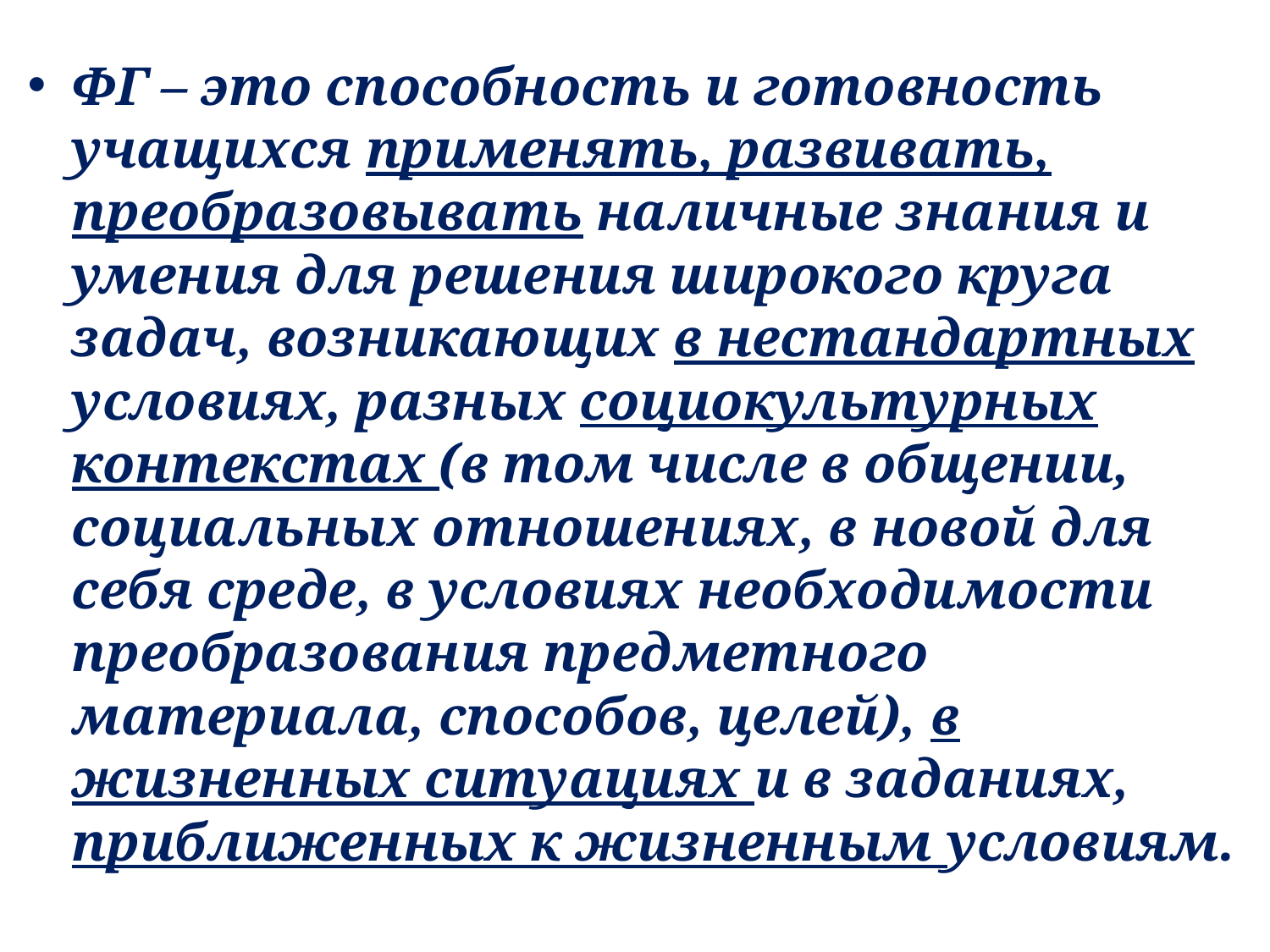

ФГ – это способность и готовность учащихся применять, развивать, преобразовывать наличные знания и умения для решения широкого круга задач, возникающих в нестандартных условиях, разных социокультурных контекстах (в том числе в общении, социальных отношениях, в новой для себя среде, в условиях необходимости преобразования предметного материала, способов, целей), в жизненных ситуациях и в заданиях, приближенных к жизненным условиям.